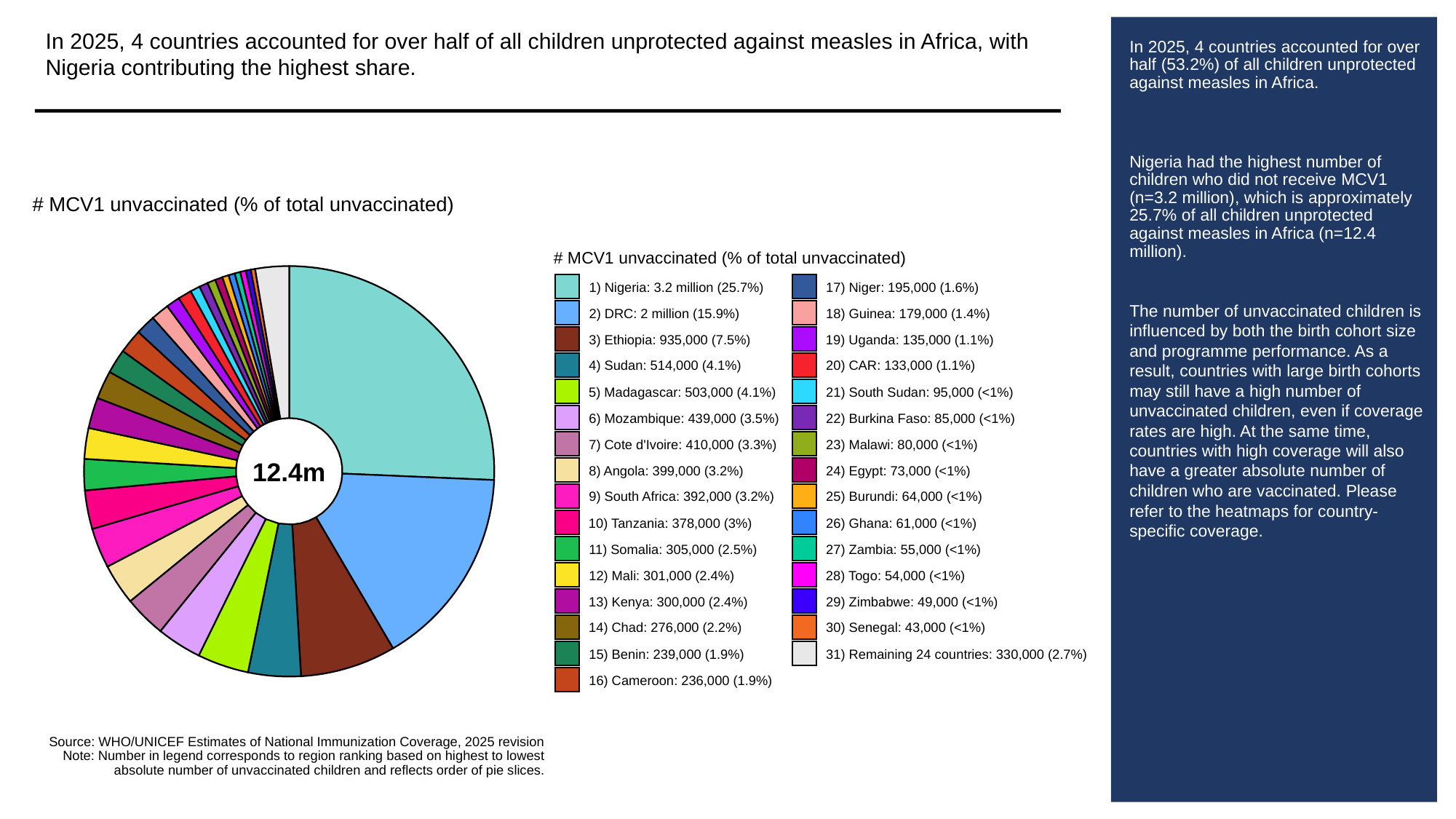

In 2025, 4 countries accounted for over half of all children unprotected against measles in Africa, with Nigeria contributing the highest share.
# In 2025, 4 countries accounted for over half (53.2%) of all children unprotected against measles in Africa.

Nigeria had the highest number of children who did not receive MCV1 (n=3.2 million), which is approximately 25.7% of all children unprotected against measles in Africa (n=12.4 million).

The number of unvaccinated children is influenced by both the birth cohort size and programme performance. As a result, countries with large birth cohorts may still have a high number of unvaccinated children, even if coverage rates are high. At the same time, countries with high coverage will also have a greater absolute number of children who are vaccinated. Please refer to the heatmaps for country-specific coverage.

# MCV1 unvaccinated (% of total unvaccinated)
# MCV1 unvaccinated (% of total unvaccinated)

1) Nigeria: 3.2 million (25.7%)
17) Niger: 195,000 (1.6%)

2) DRC: 2 million (15.9%)
18) Guinea: 179,000 (1.4%)

3) Ethiopia: 935,000 (7.5%)
19) Uganda: 135,000 (1.1%)

4) Sudan: 514,000 (4.1%)
20) CAR: 133,000 (1.1%)

5) Madagascar: 503,000 (4.1%)
21) South Sudan: 95,000 (<1%)

6) Mozambique: 439,000 (3.5%)
22) Burkina Faso: 85,000 (<1%)

7) Cote d'Ivoire: 410,000 (3.3%)
23) Malawi: 80,000 (<1%)

12.4m
8) Angola: 399,000 (3.2%)
24) Egypt: 73,000 (<1%)

9) South Africa: 392,000 (3.2%)
25) Burundi: 64,000 (<1%)

10) Tanzania: 378,000 (3%)
26) Ghana: 61,000 (<1%)

11) Somalia: 305,000 (2.5%)
27) Zambia: 55,000 (<1%)

12) Mali: 301,000 (2.4%)
28) Togo: 54,000 (<1%)

13) Kenya: 300,000 (2.4%)
29) Zimbabwe: 49,000 (<1%)

14) Chad: 276,000 (2.2%)
30) Senegal: 43,000 (<1%)

15) Benin: 239,000 (1.9%)
31) Remaining 24 countries: 330,000 (2.7%)

16) Cameroon: 236,000 (1.9%)
Source: WHO/UNICEF Estimates of National Immunization Coverage, 2025 revision
Note: Number in legend corresponds to region ranking based on highest to lowest
absolute number of unvaccinated children and reflects order of pie slices.